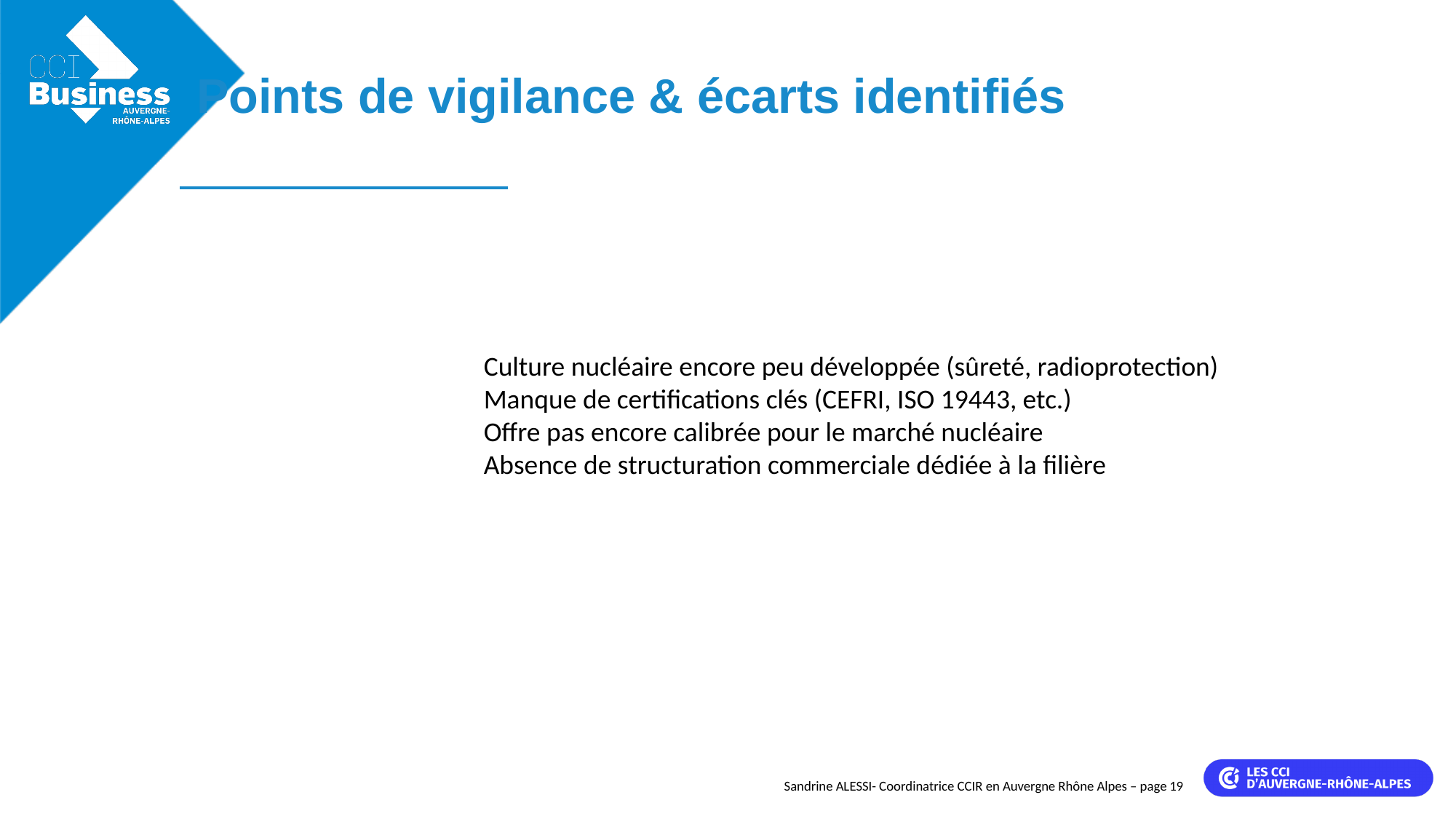

Points de vigilance & écarts identifiés
Culture nucléaire encore peu développée (sûreté, radioprotection)
Manque de certifications clés (CEFRI, ISO 19443, etc.)
Offre pas encore calibrée pour le marché nucléaire
Absence de structuration commerciale dédiée à la filière
Sandrine ALESSI- Coordinatrice CCIR en Auvergne Rhône Alpes – page 19